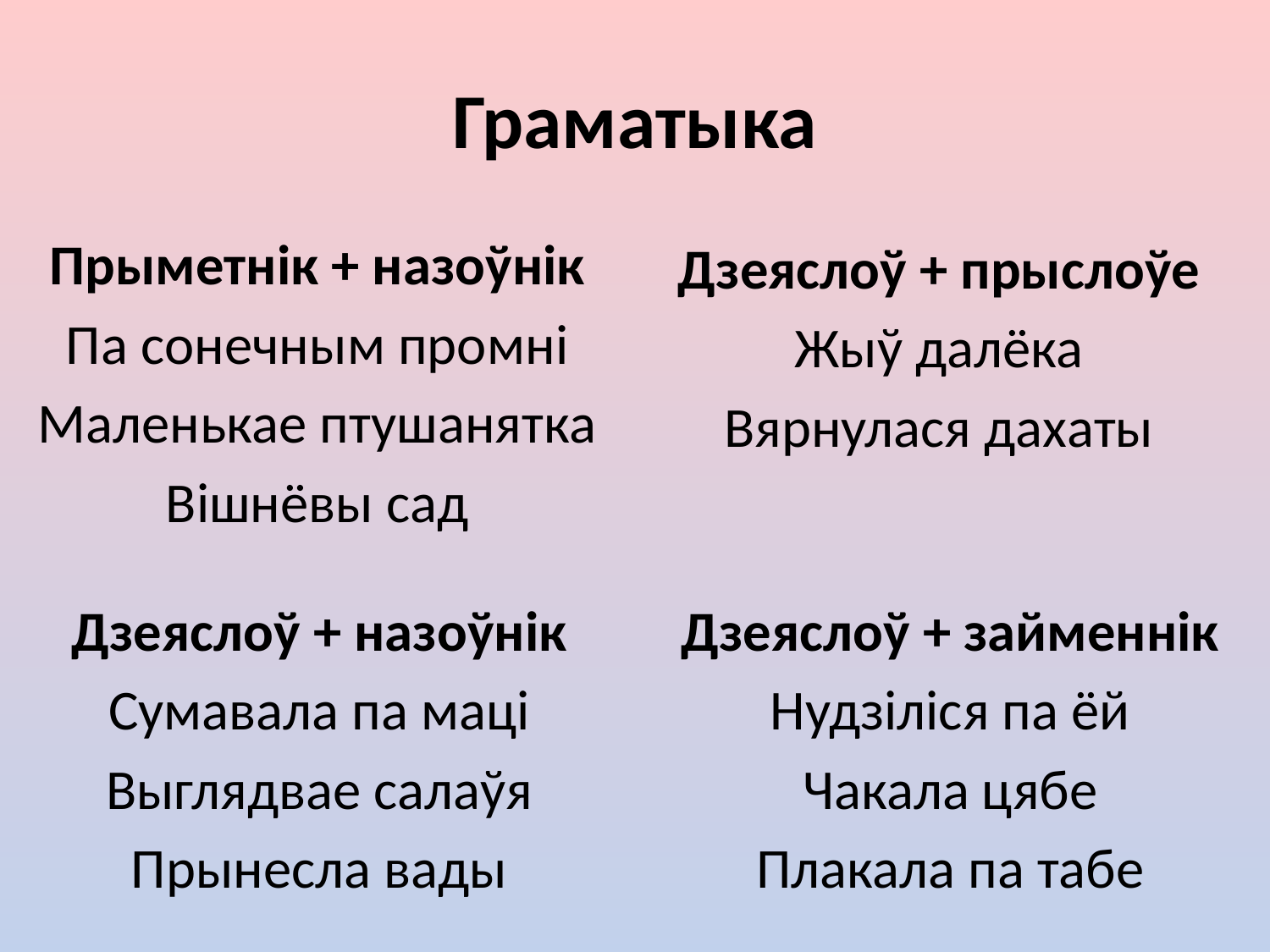

# Граматыка
Прыметнік + назоўнік
Па сонечным промні
Маленькае птушанятка
Вішнёвы сад
Дзеяслоў + прыслоўе
Жыў далёка
Вярнулася дахаты
Дзеяслоў + назоўнік
Сумавала па маці
Выглядвае салаўя
Прынесла вады
Дзеяслоў + займеннік
Нудзіліся па ёй
Чакала цябе
Плакала па табе